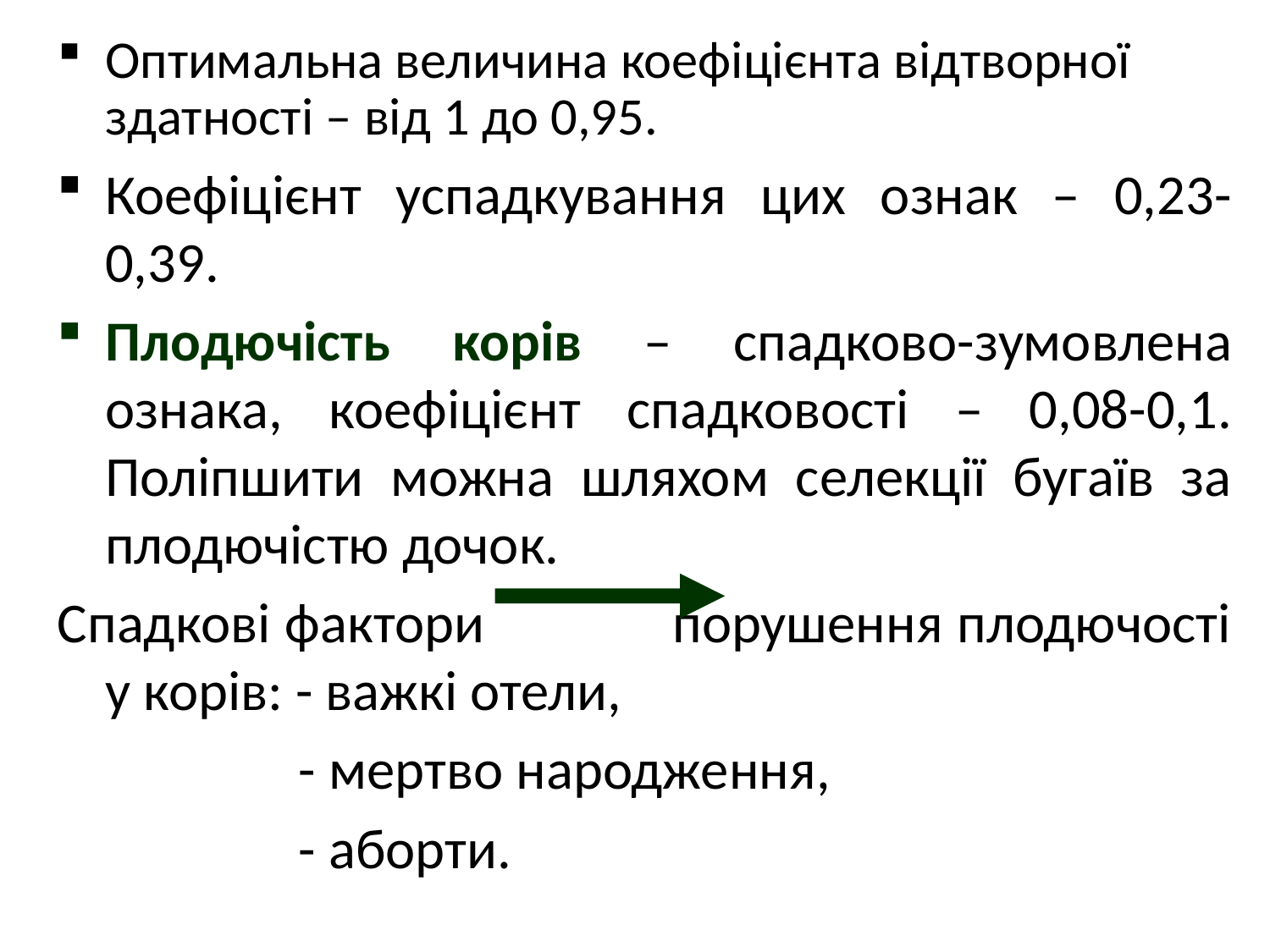

Оптимальна величина коефіцієнта відтворної здатності – від 1 до 0,95.
Коефіцієнт успадкування цих ознак – 0,23-0,39.
Плодючість корів – спадково-зумовлена ознака, коефіцієнт спадковості – 0,08-0,1. Поліпшити можна шляхом селекції бугаїв за плодючістю дочок.
Спадкові фактори             порушення плодючості у корів: - важкі отели,
                   - мертво народження,
                   - аборти.